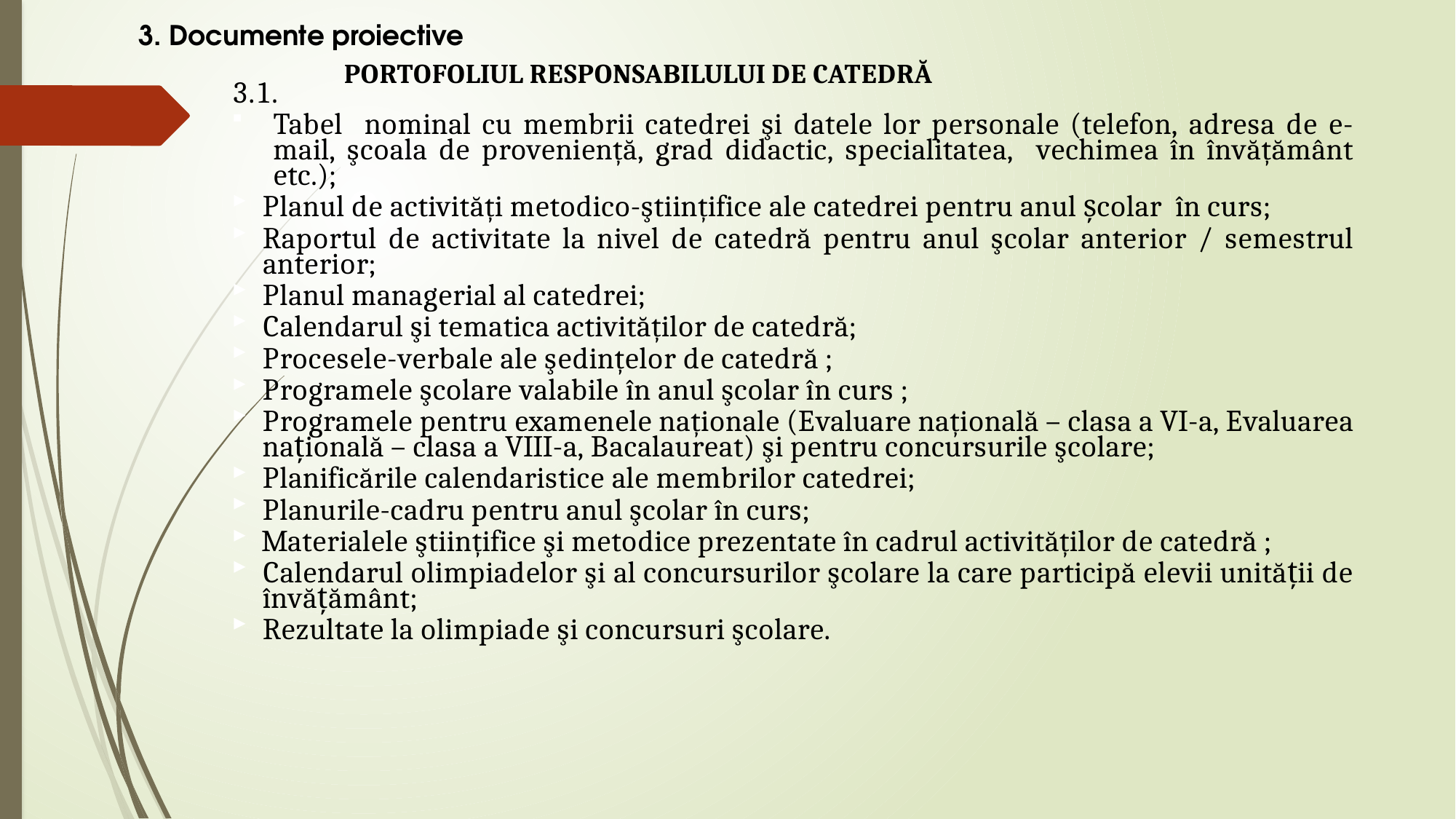

3. Documente proiective

3.1.
Tabel  nominal cu membrii catedrei şi datele lor personale (telefon, adresa de e-mail, şcoala de provenienţă, grad didactic, specialitatea,  vechimea în învăţământ etc.);
Planul de activităţi metodico-ştiinţifice ale catedrei pentru anul școlar  în curs;
Raportul de activitate la nivel de catedră pentru anul şcolar anterior / semestrul anterior;
Planul managerial al catedrei;
Calendarul şi tematica activităţilor de catedră;
Procesele-verbale ale şedinţelor de catedră ;
Programele şcolare valabile în anul şcolar în curs ;
Programele pentru examenele naţionale (Evaluare naţională – clasa a VI-a, Evaluarea națională – clasa a VIII-a, Bacalaureat) şi pentru concursurile şcolare;
Planificările calendaristice ale membrilor catedrei;
Planurile-cadru pentru anul şcolar în curs;
Materialele ştiinţifice şi metodice prezentate în cadrul activităţilor de catedră ;
Calendarul olimpiadelor şi al concursurilor şcolare la care participă elevii unității de învățământ;
Rezultate la olimpiade şi concursuri şcolare.
PORTOFOLIUL RESPONSABILULUI DE CATEDRĂ